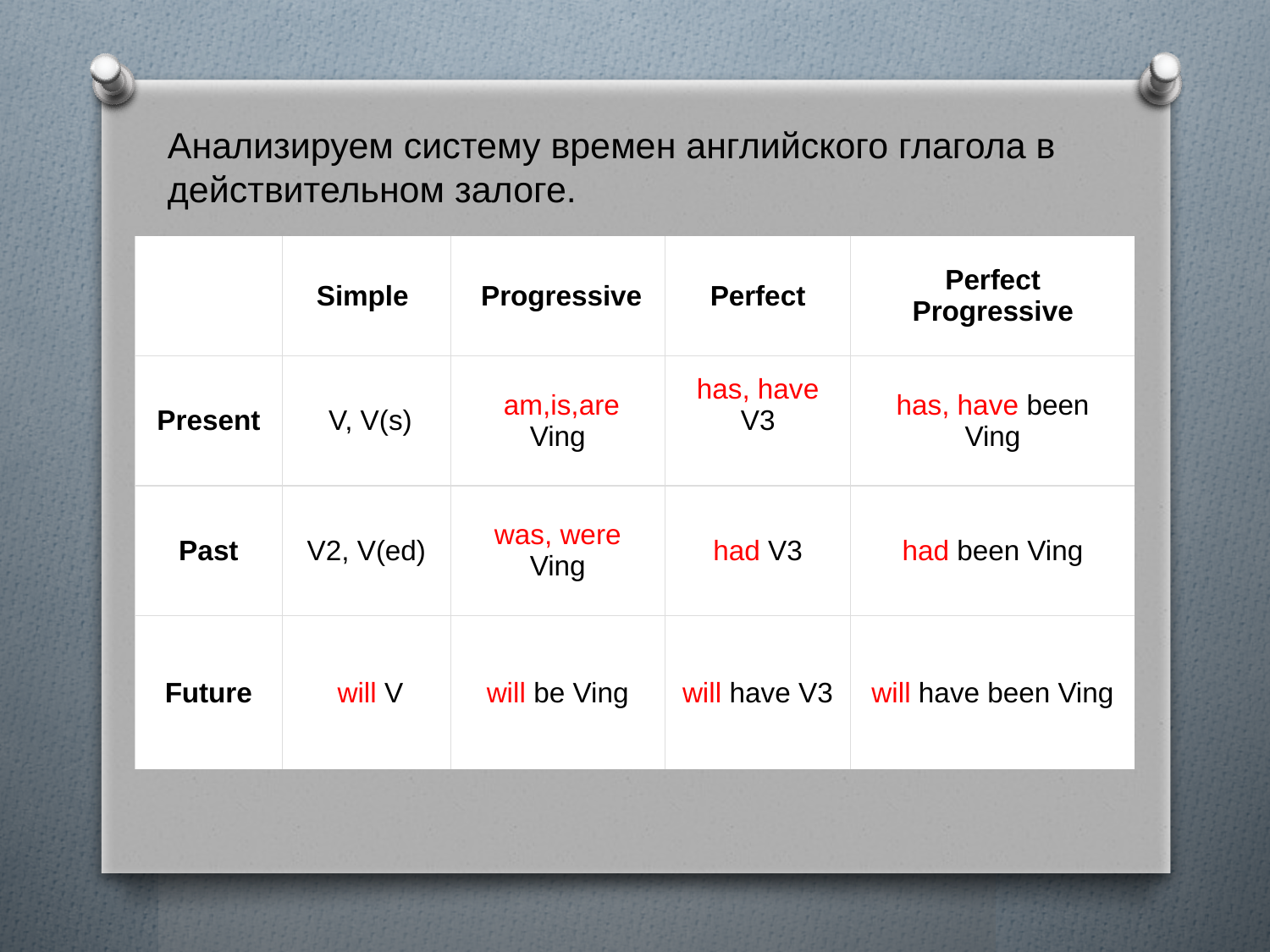

Анализируем систему времен английского глагола в действительном залоге.
|  | Simple | Progressive | Perfect | Perfect Progressive |
| --- | --- | --- | --- | --- |
| Present | V, V(s) | am,is,are Ving | has, have V3 | has, have been Ving |
| Past | V2, V(ed) | was, were Ving | had V3 | had been Ving |
| Future | will V | will be Ving | will have V3 | will have been Ving |